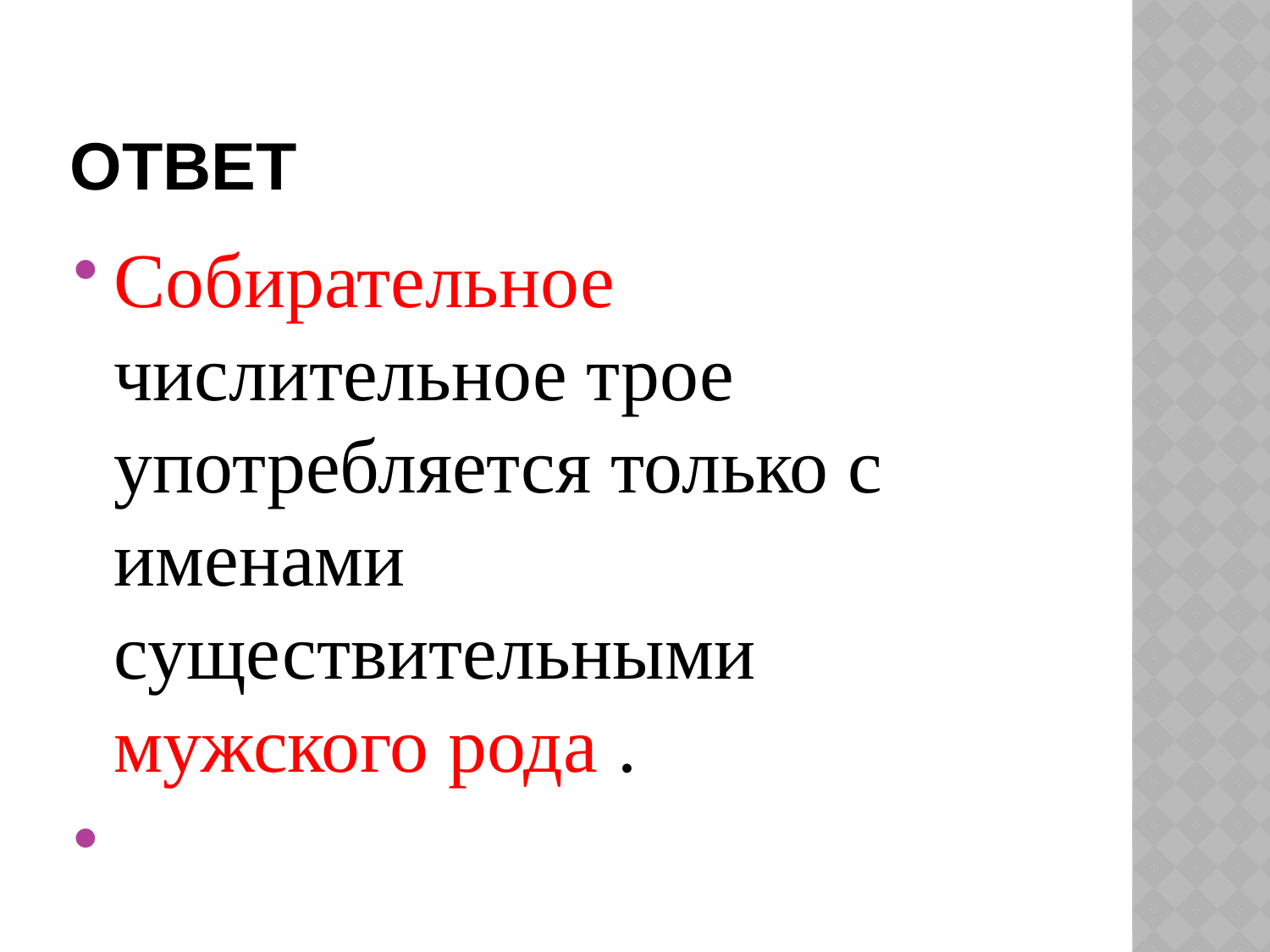

# Ответ
Собирательное  числительное трое употребляется только с именами существительными мужского рода .